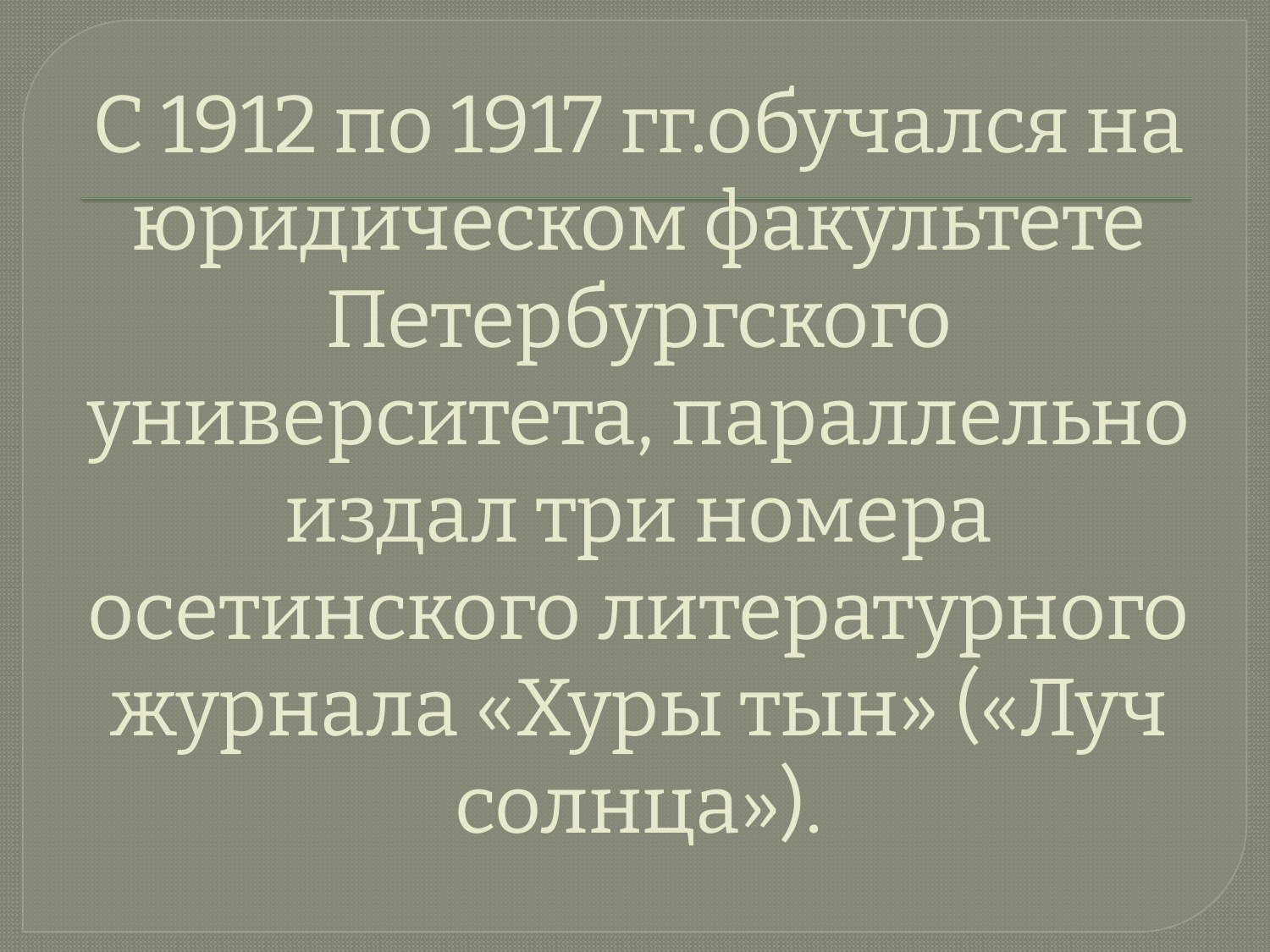

# С 1912 по 1917 гг.обучался на юридическом факультете Петербургского университета, параллельно издал три номера осетинского литературного журнала «Хуры тын» («Луч солнца»).